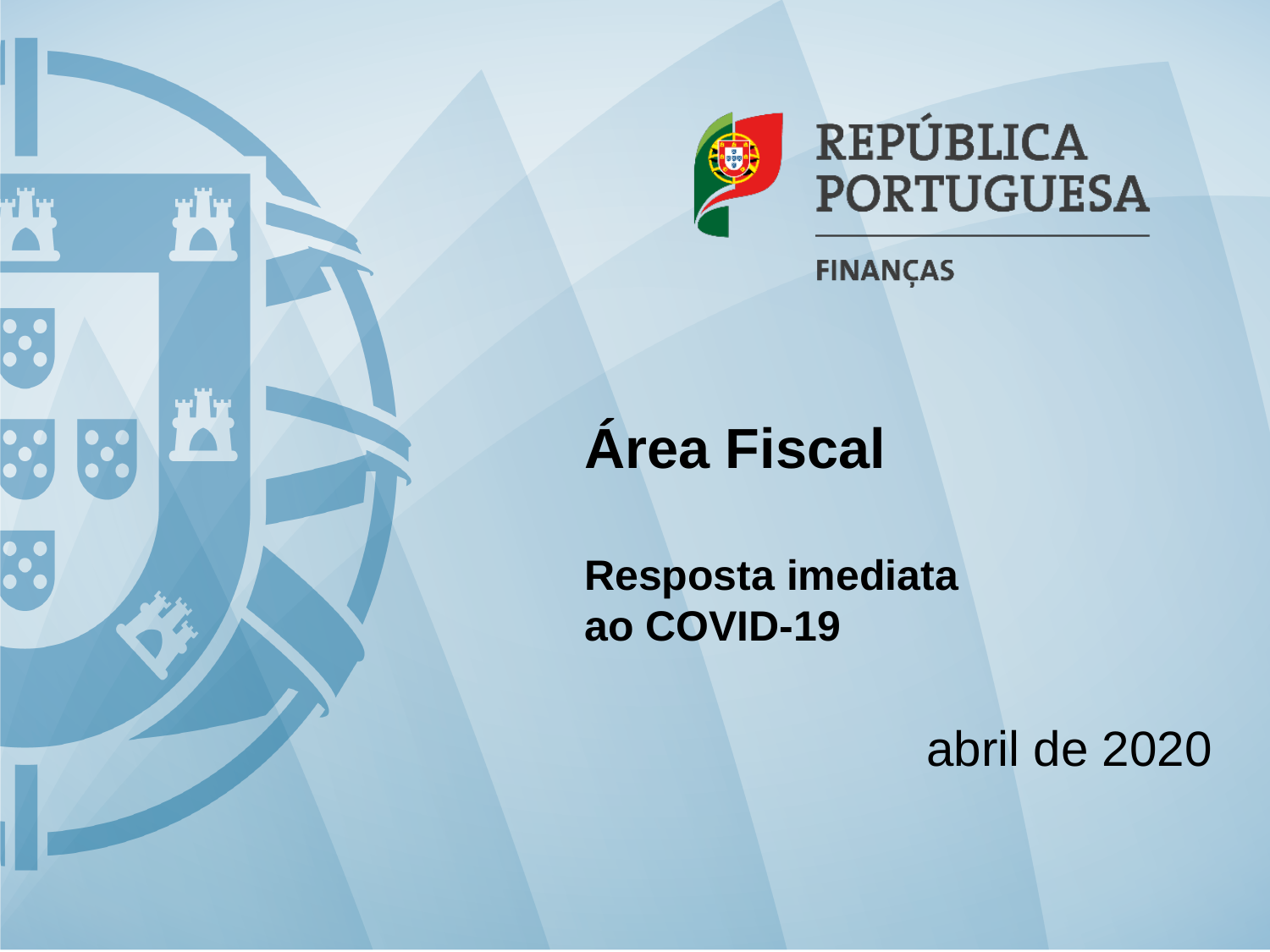

Área Fiscal

Resposta imediata
ao COVID-19

abril de 2020